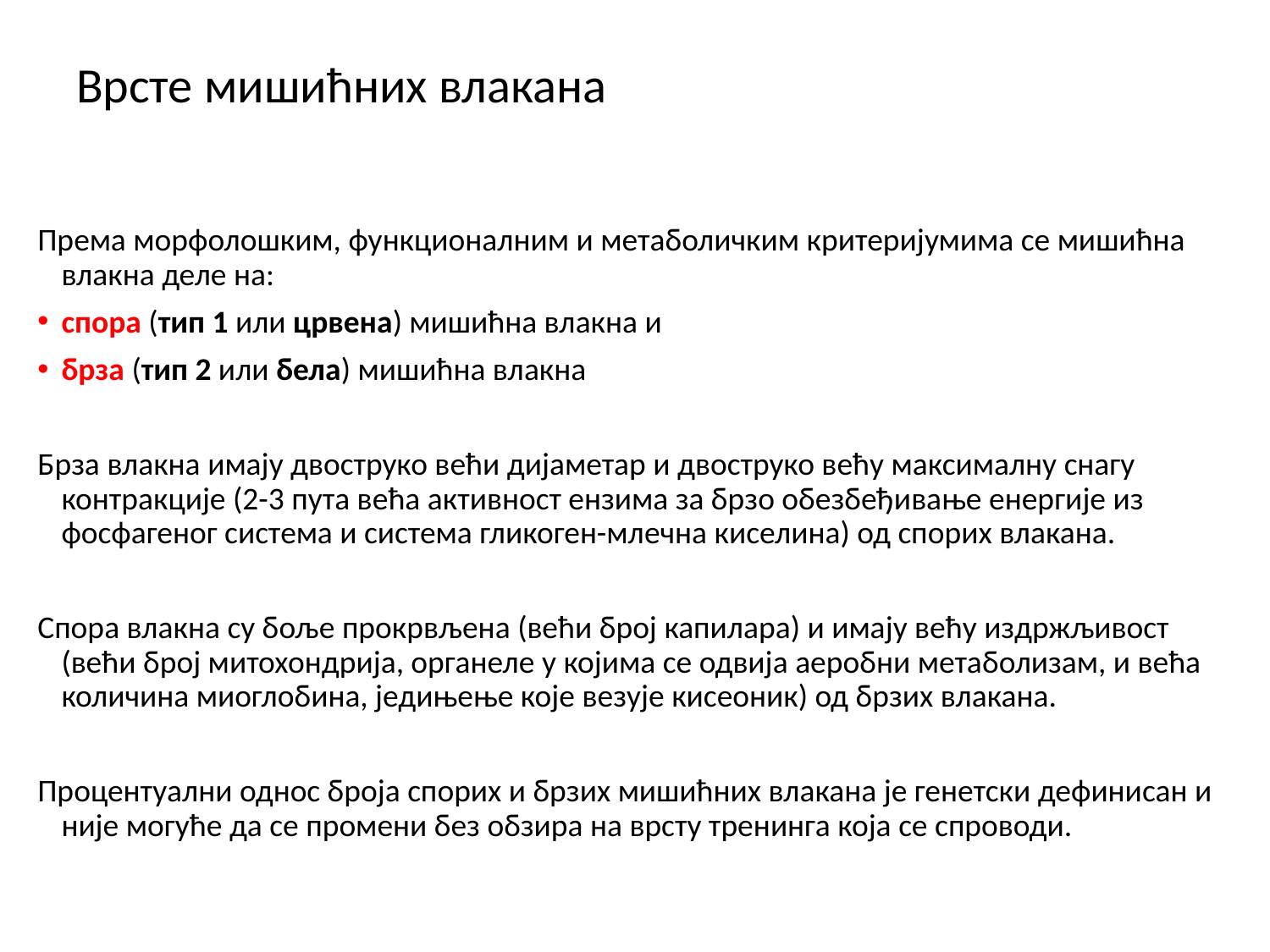

# Врсте мишићних влакана

Према морфолошким, функционалним и метаболичким критеријумима се мишићна влакна деле на:
спора (тип 1 или црвена) мишићна влакна и
брза (тип 2 или бела) мишићна влакна

Брза влакна имају двоструко већи дијаметар и двоструко већу максималну снагу контракције (2-3 пута већа активност ензима за брзо обезбеђивање енергије из фосфагеног система и система гликоген-млечна киселина) од спорих влакана.

Спора влакна су боље прокрвљена (већи број капилара) и имају већу издржљивост (већи број митохондрија, органеле у којима се одвија аеробни метаболизам, и већа количина миоглобина, једињење које везује кисеоник) од брзих влакана.

Процентуални однос броја спорих и брзих мишићних влакана је генетски дефинисан и није могуће да се промени без обзира на врсту тренинга која се спроводи.